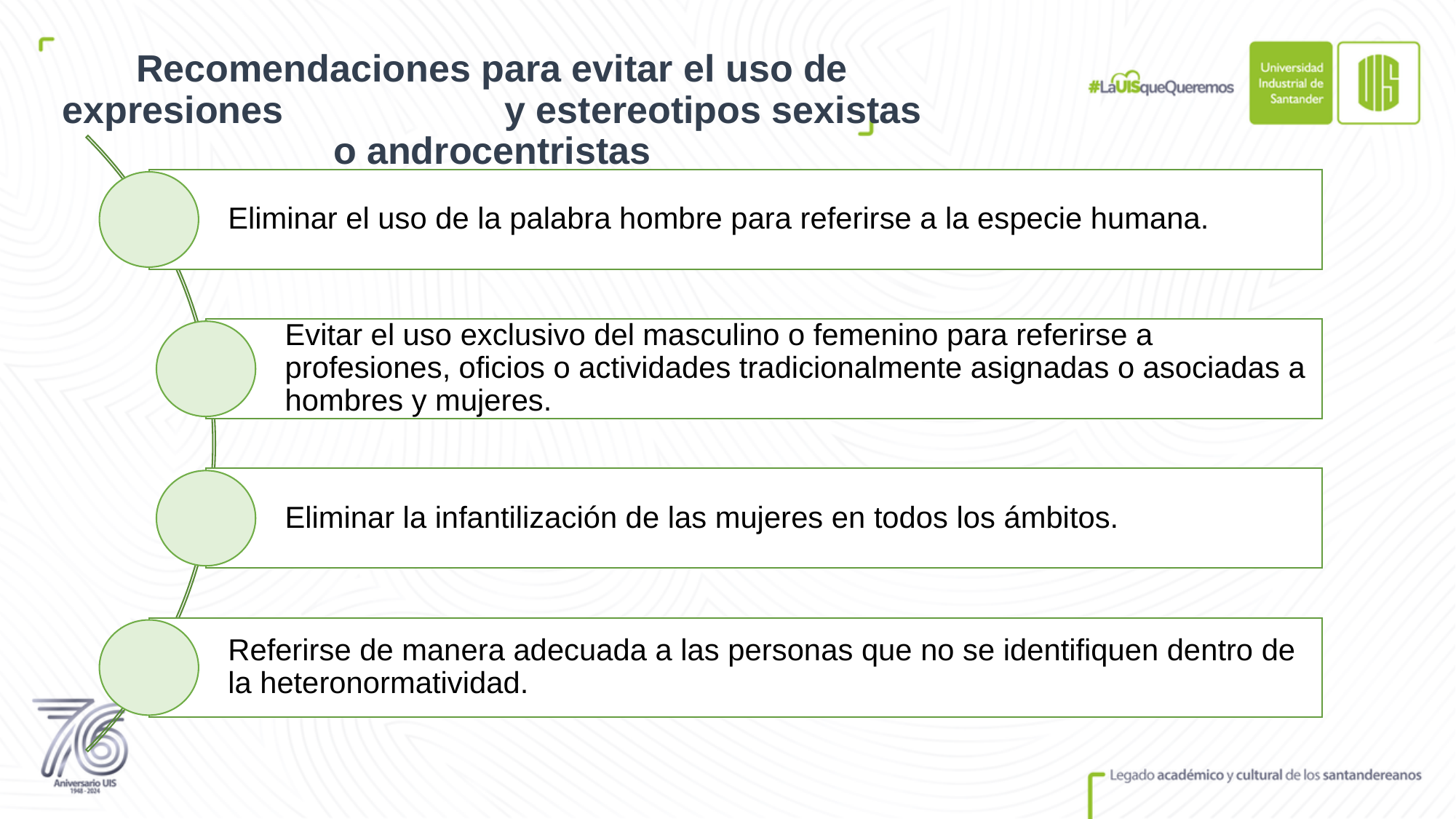

Recomendaciones para evitar el uso de expresiones                     y estereotipos sexistas o androcentristas
Eliminar el uso de la palabra hombre para referirse a la especie humana.
Evitar el uso exclusivo del masculino o femenino para referirse a profesiones, oficios o actividades tradicionalmente asignadas o asociadas a hombres y mujeres.
Eliminar la infantilización de las mujeres en todos los ámbitos.
Referirse de manera adecuada a las personas que no se identifiquen dentro de la heteronormatividad.